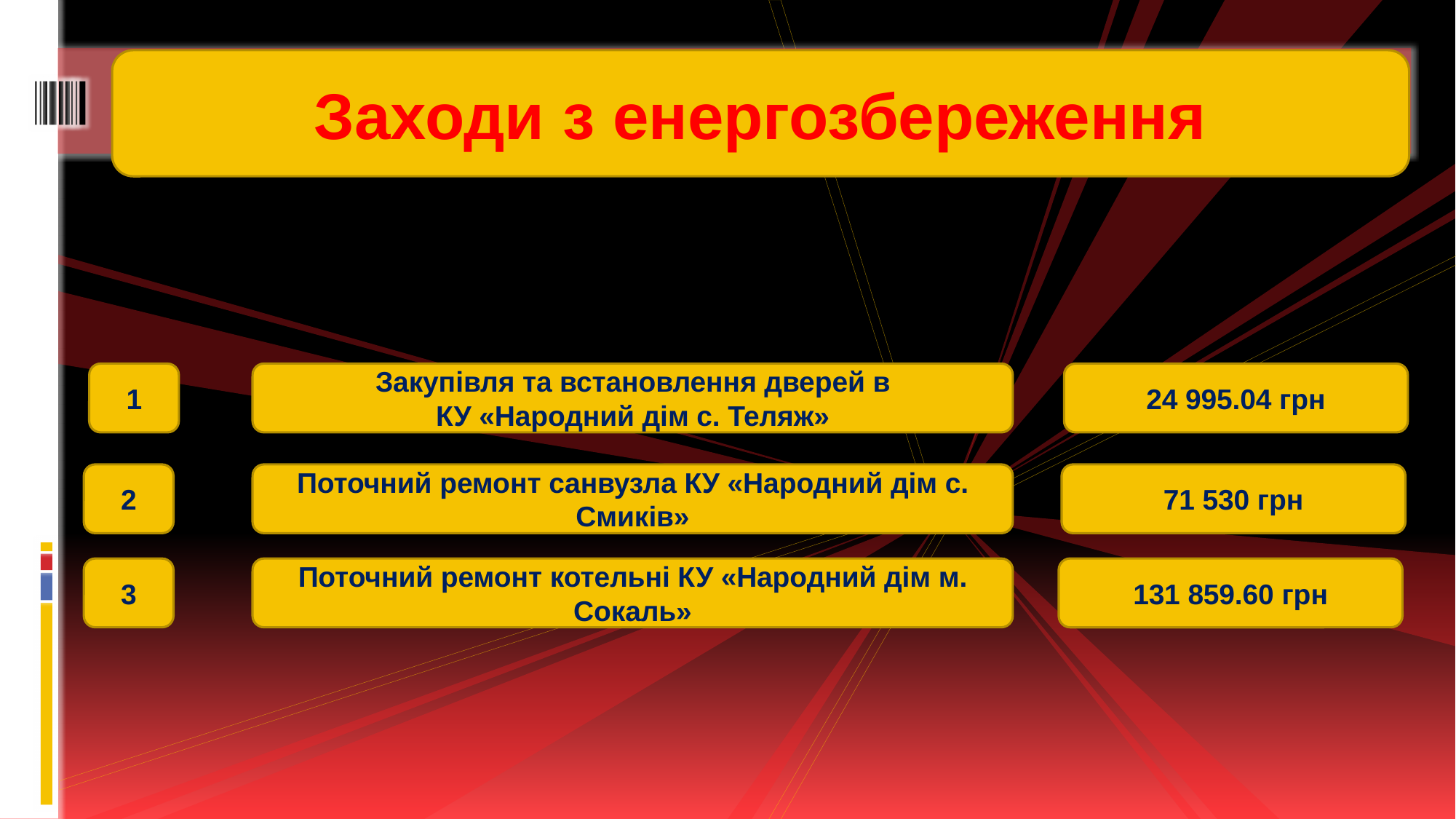

Заходи з енергозбереження
#
1
Закупівля та встановлення дверей в
КУ «Народний дім с. Теляж»
24 995.04 грн
2
Поточний ремонт санвузла КУ «Народний дім с. Смиків»
71 530 грн
131 859.60 грн
3
Поточний ремонт котельні КУ «Народний дім м. Сокаль»